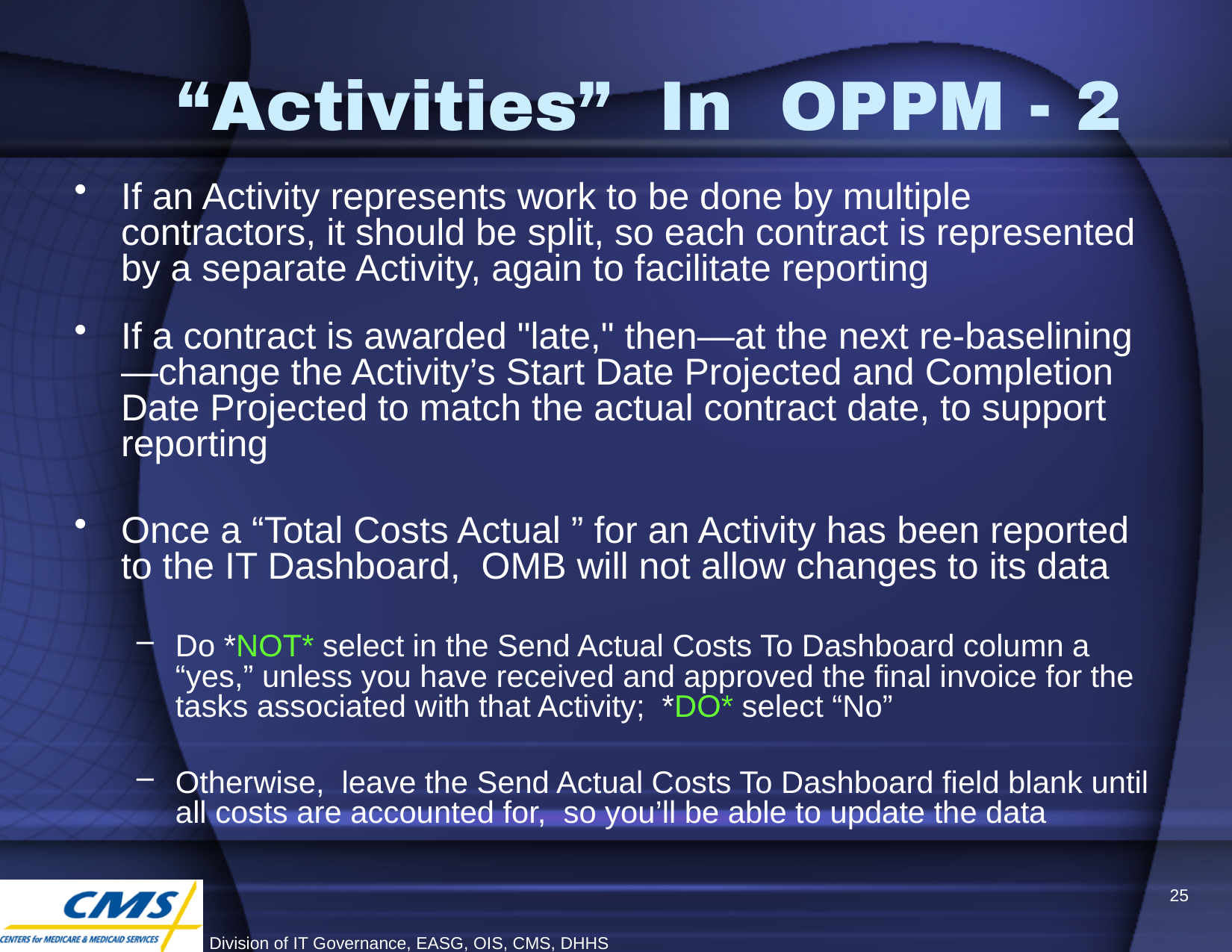

# “Activities”  In  OPPM - 2
If an Activity represents work to be done by multiple contractors, it should be split, so each contract is represented by a separate Activity, again to facilitate reporting

If a contract is awarded "late," then—at the next re-baselining—change the Activity’s Start Date Projected and Completion Date Projected to match the actual contract date, to support reporting

Once a “Total Costs Actual ” for an Activity has been reported to the IT Dashboard,  OMB will not allow changes to its data

Do *NOT* select in the Send Actual Costs To Dashboard column a “yes,” unless you have received and approved the final invoice for the tasks associated with that Activity;  *DO* select “No”

Otherwise,  leave the Send Actual Costs To Dashboard field blank until all costs are accounted for,  so you’ll be able to update the data
25